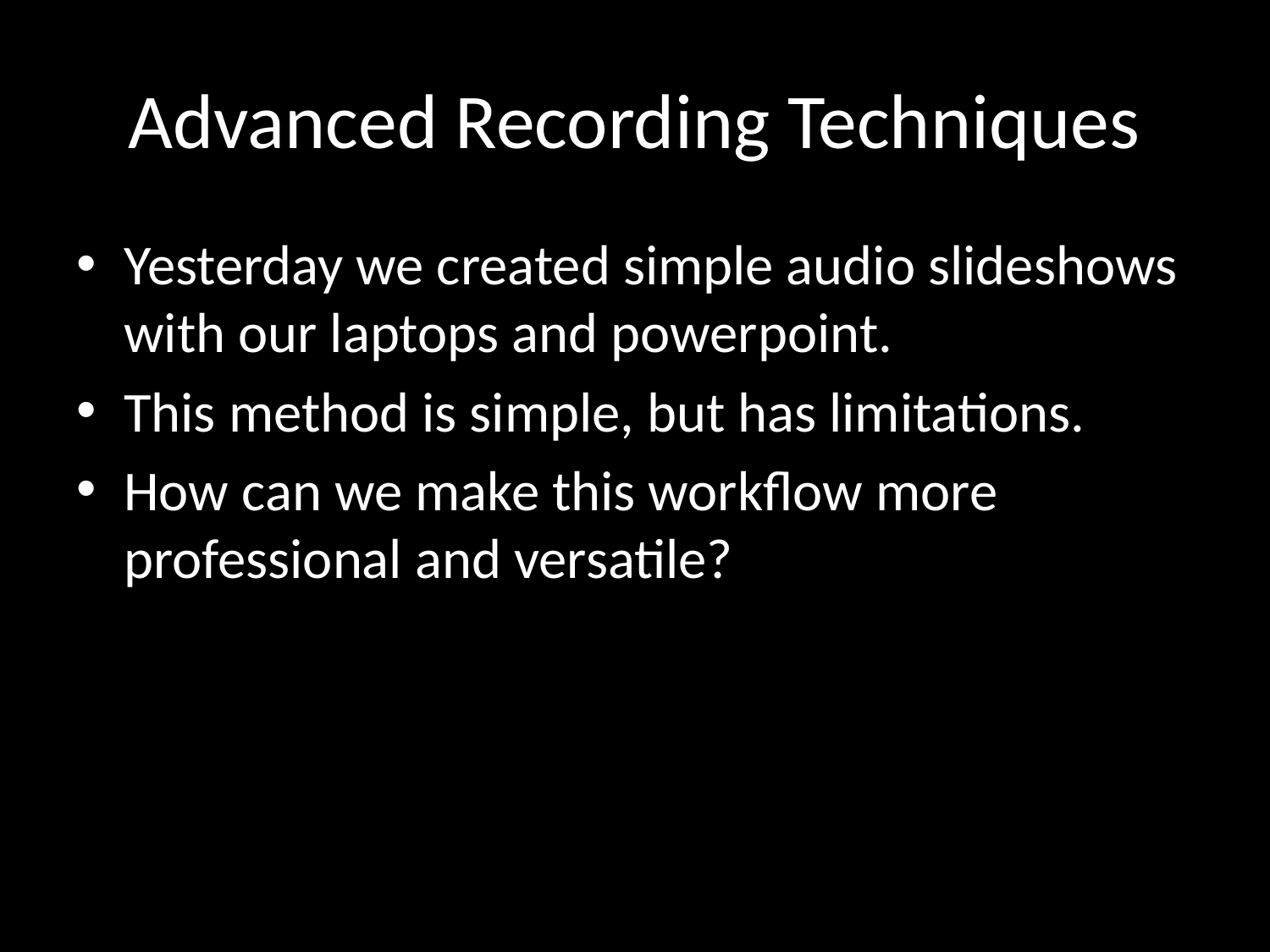

# Advanced Recording Techniques
Yesterday we created simple audio slideshows with our laptops and powerpoint.
This method is simple, but has limitations.
How can we make this workflow more professional and versatile?